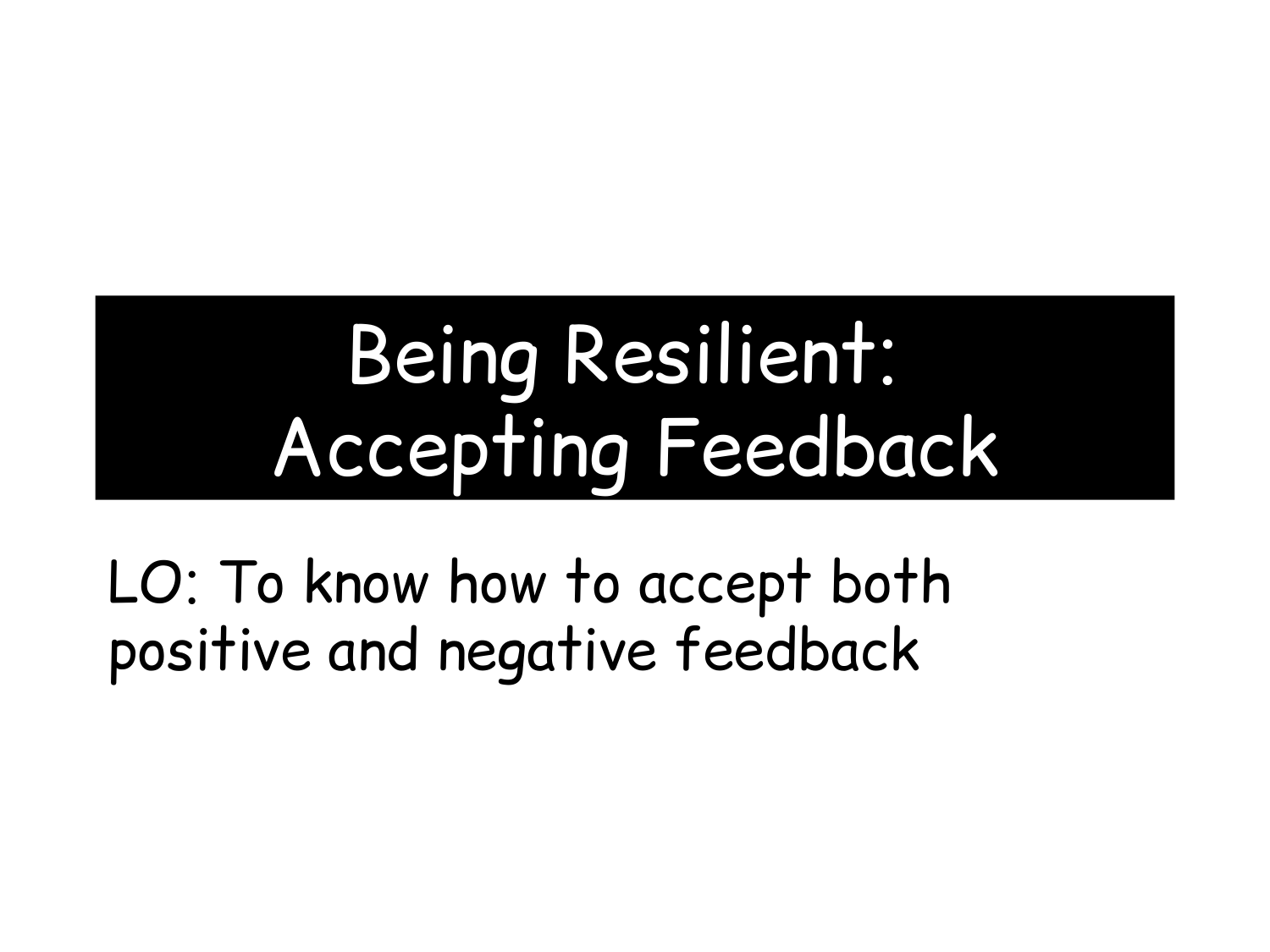

# Being Resilient: Accepting Feedback
LO: To know how to accept both positive and negative feedback